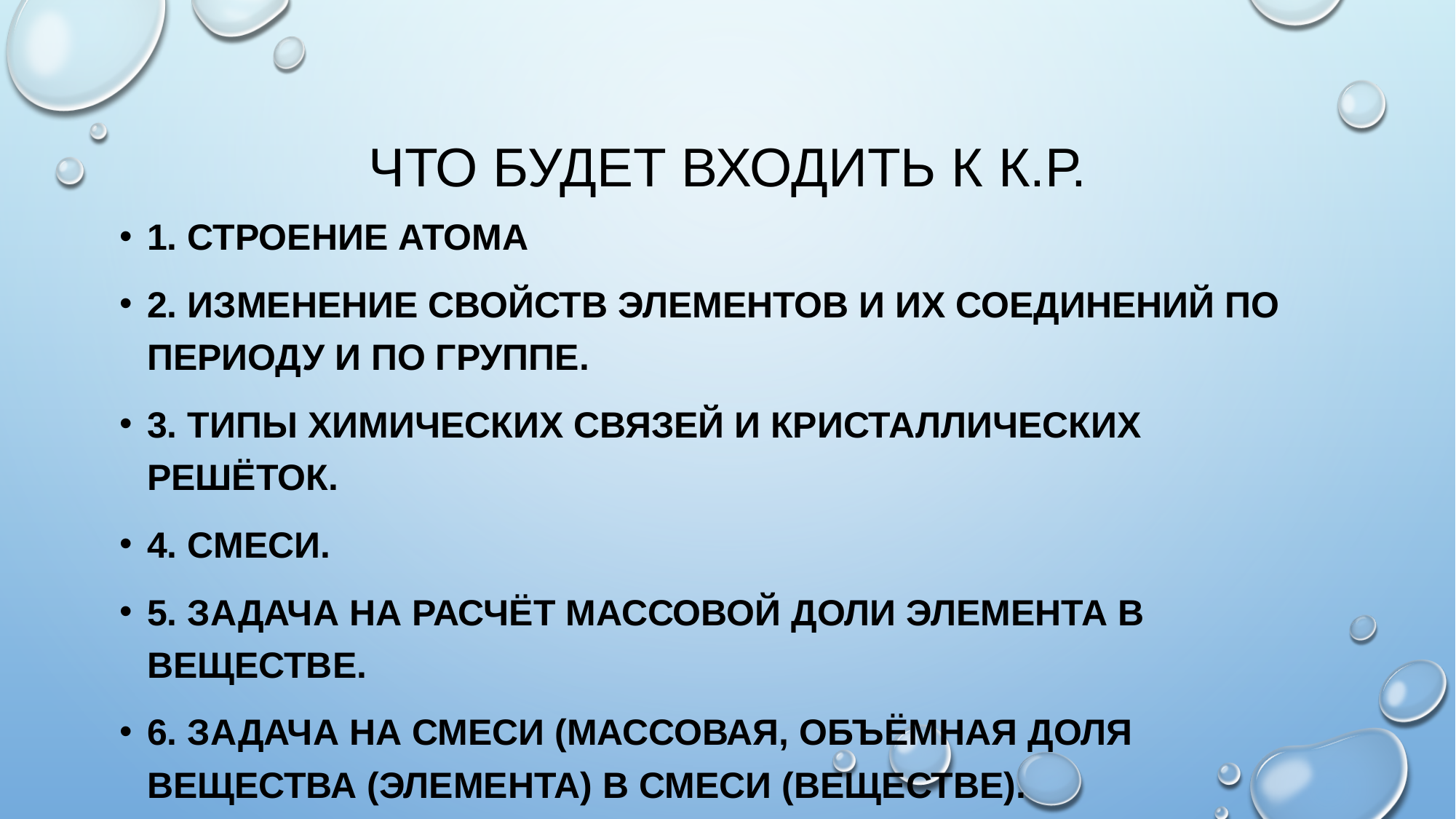

# Что будет входить к к.р.
1. Строение атома
2. Изменение свойств элементов и их соединений по периоду и по группе.
3. типы химических связей и кристаллических решёток.
4. Смеси.
5. Задача на расчёт массовой доли элемента в веществе.
6. Задача на смеси (массовая, объёмная доля вещества (элемента) в смеси (веществе).